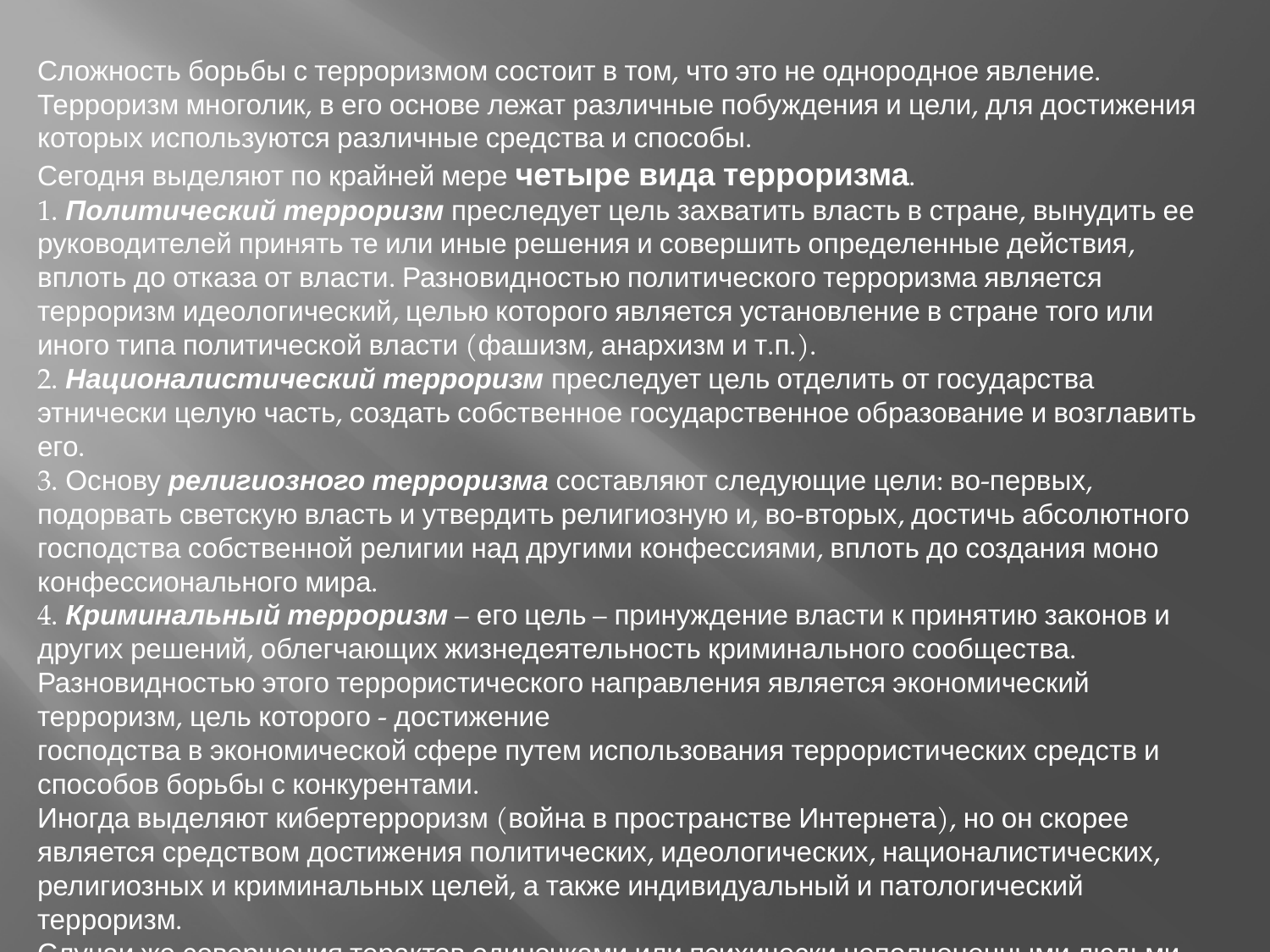

Сложность борьбы с терроризмом состоит в том, что это не однородное явление. Терроризм многолик, в его основе лежат различные побуждения и цели, для достижения которых используются различные средства и способы.
Сегодня выделяют по крайней мере четыре вида терроризма.
1. Политический терроризм преследует цель захватить власть в стране, вынудить ее руководителей принять те или иные решения и совершить определенные действия, вплоть до отказа от власти. Разновидностью политического терроризма является терроризм идеологический, целью которого является установление в стране того или иного типа политической власти (фашизм, анархизм и т.п.).
2. Националистический терроризм преследует цель отделить от государства этнически целую часть, создать собственное государственное образование и возглавить его.
3. Основу религиозного терроризма составляют следующие цели: во-первых, подорвать светскую власть и утвердить религиозную и, во-вторых, достичь абсолютного
господства собственной религии над другими конфессиями, вплоть до создания моно конфессионального мира.
4. Криминальный терроризм – его цель – принуждение власти к принятию законов и других решений, облегчающих жизнедеятельность криминального сообщества. Разновидностью этого террористического направления является экономический терроризм, цель которого - достижение
господства в экономической сфере путем использования террористических средств и способов борьбы с конкурентами.
Иногда выделяют кибертерроризм (война в пространстве Интернета), но он скорее является средством достижения политических, идеологических, националистических, религиозных и криминальных целей, а также индивидуальный и патологический терроризм.
Случаи же совершения терактов одиночками или психически неполноценными людьми достаточно редки